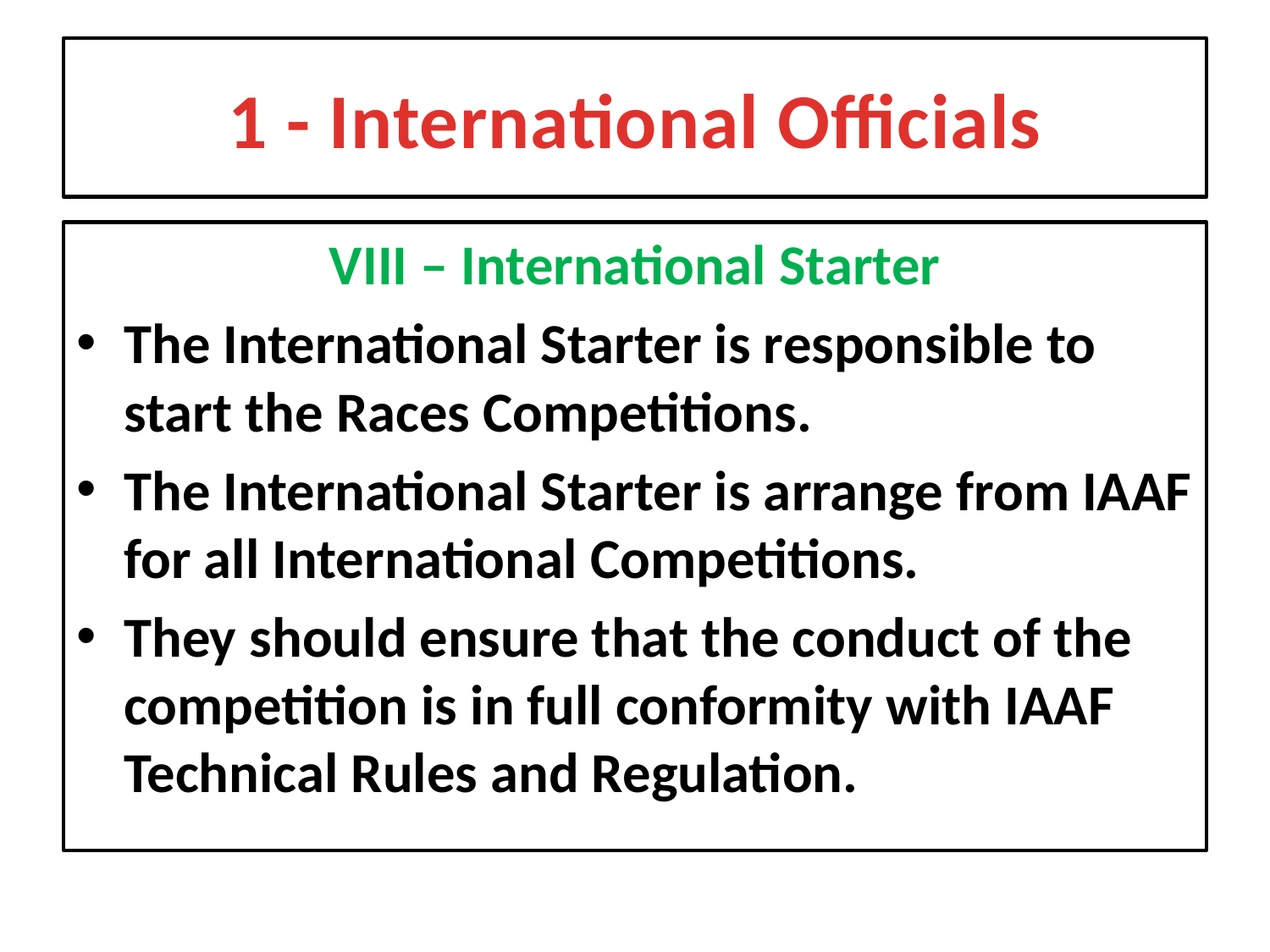

# 1 - International Officials
VIII – International Starter
The International Starter is responsible to start the Races Competitions.
The International Starter is arrange from IAAF for all International Competitions.
They should ensure that the conduct of the competition is in full conformity with IAAF Technical Rules and Regulation.